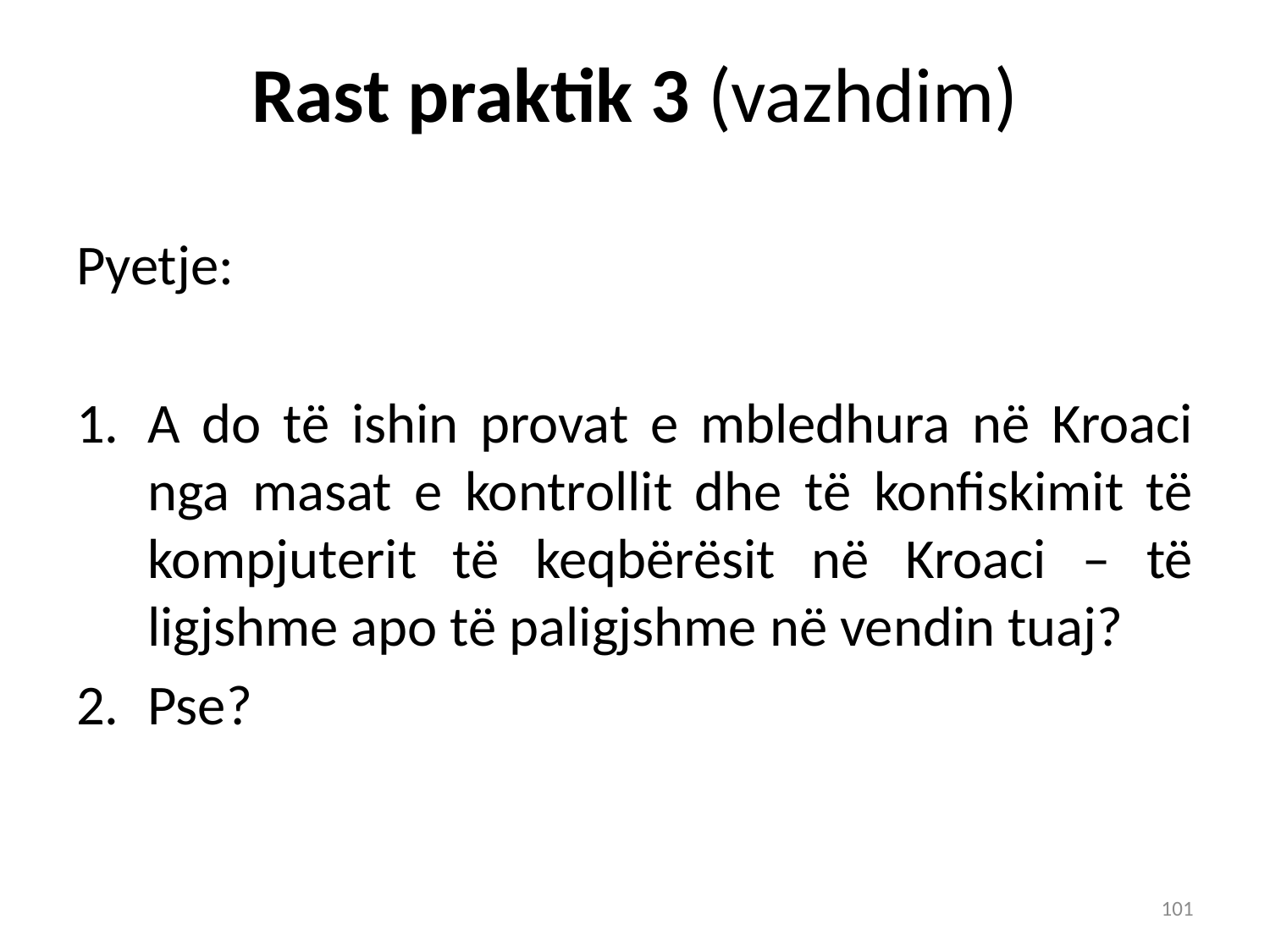

# Rast praktik 3 (vazhdim)
Pyetje:

A do të ishin provat e mbledhura në Kroaci nga masat e kontrollit dhe të konfiskimit të kompjuterit të keqbërësit në Kroaci – të ligjshme apo të paligjshme në vendin tuaj?
Pse?
101